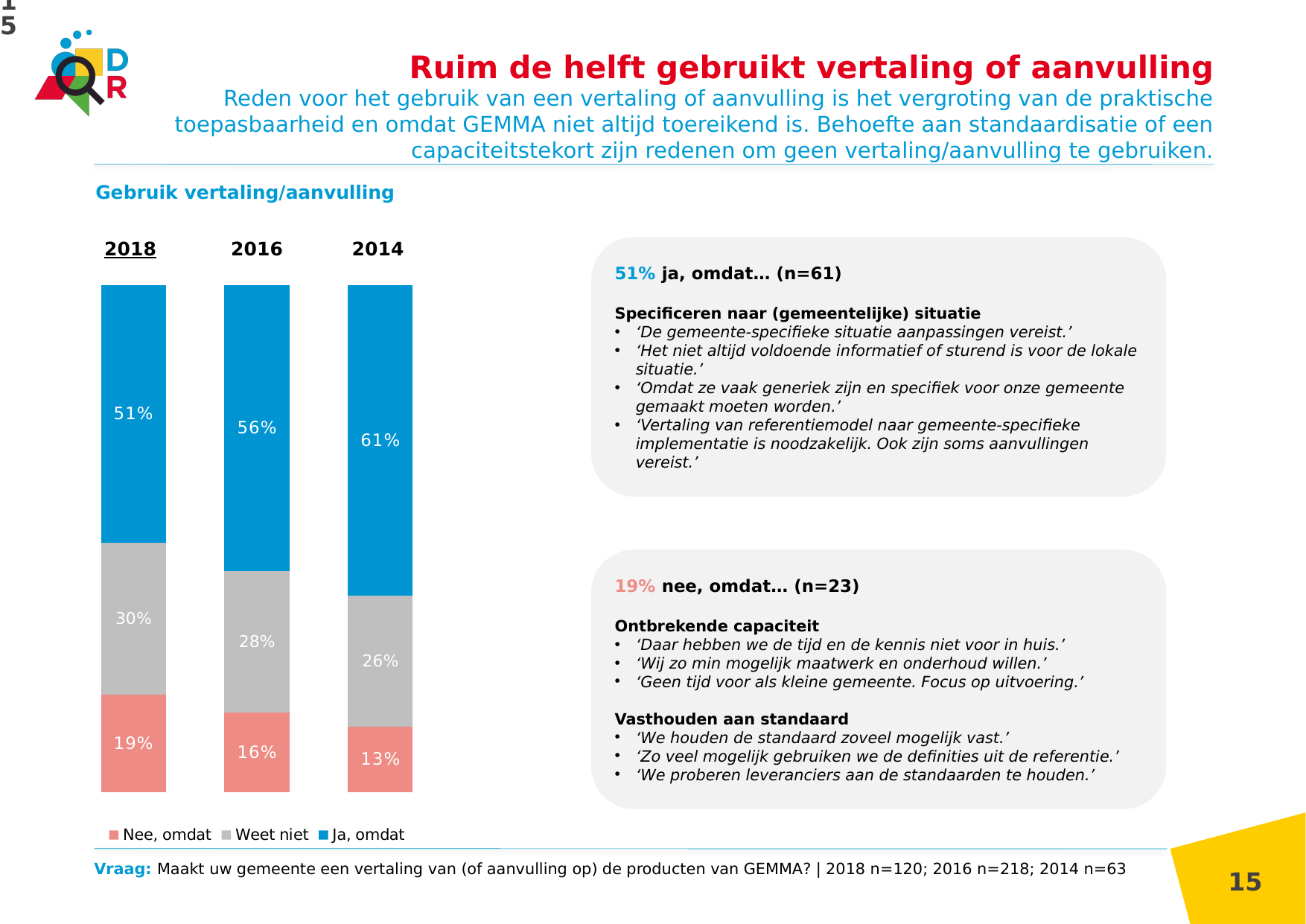

15
Ruim de helft gebruikt vertaling of aanvulling
Reden voor het gebruik van een vertaling of aanvulling is het vergroting van de praktische toepasbaarheid en omdat GEMMA niet altijd toereikend is. Behoefte aan standaardisatie of een capaciteitstekort zijn redenen om geen vertaling/aanvulling te gebruiken.
Gebruik vertaling/aanvulling
2018
2016
2014
51% ja, omdat… (n=61)

Specificeren naar (gemeentelijke) situatie
‘De gemeente-specifieke situatie aanpassingen vereist.’
‘Het niet altijd voldoende informatief of sturend is voor de lokale situatie.’
‘Omdat ze vaak generiek zijn en specifiek voor onze gemeente gemaakt moeten worden.’
‘Vertaling van referentiemodel naar gemeente-specifieke implementatie is noodzakelijk. Ook zijn soms aanvullingen vereist.’

### Chart

| Category | Nee, omdat | Weet niet | Ja, omdat |
|---|---|---|---|
| 2018 | 0.192 | 0.3 | 0.508 |
| 2016 | 0.156 | 0.28 | 0.564 |
| 2014 | 0.129 | 0.258 | 0.613 |
19% nee, omdat… (n=23)

Ontbrekende capaciteit
‘Daar hebben we de tijd en de kennis niet voor in huis.’
‘Wij zo min mogelijk maatwerk en onderhoud willen.’
‘Geen tijd voor als kleine gemeente. Focus op uitvoering.’

Vasthouden aan standaard
‘We houden de standaard zoveel mogelijk vast.’
‘Zo veel mogelijk gebruiken we de definities uit de referentie.’
‘We proberen leveranciers aan de standaarden te houden.’
Vraag: Maakt uw gemeente een vertaling van (of aanvulling op) de producten van GEMMA? | 2018 n=120; 2016 n=218; 2014 n=63
15